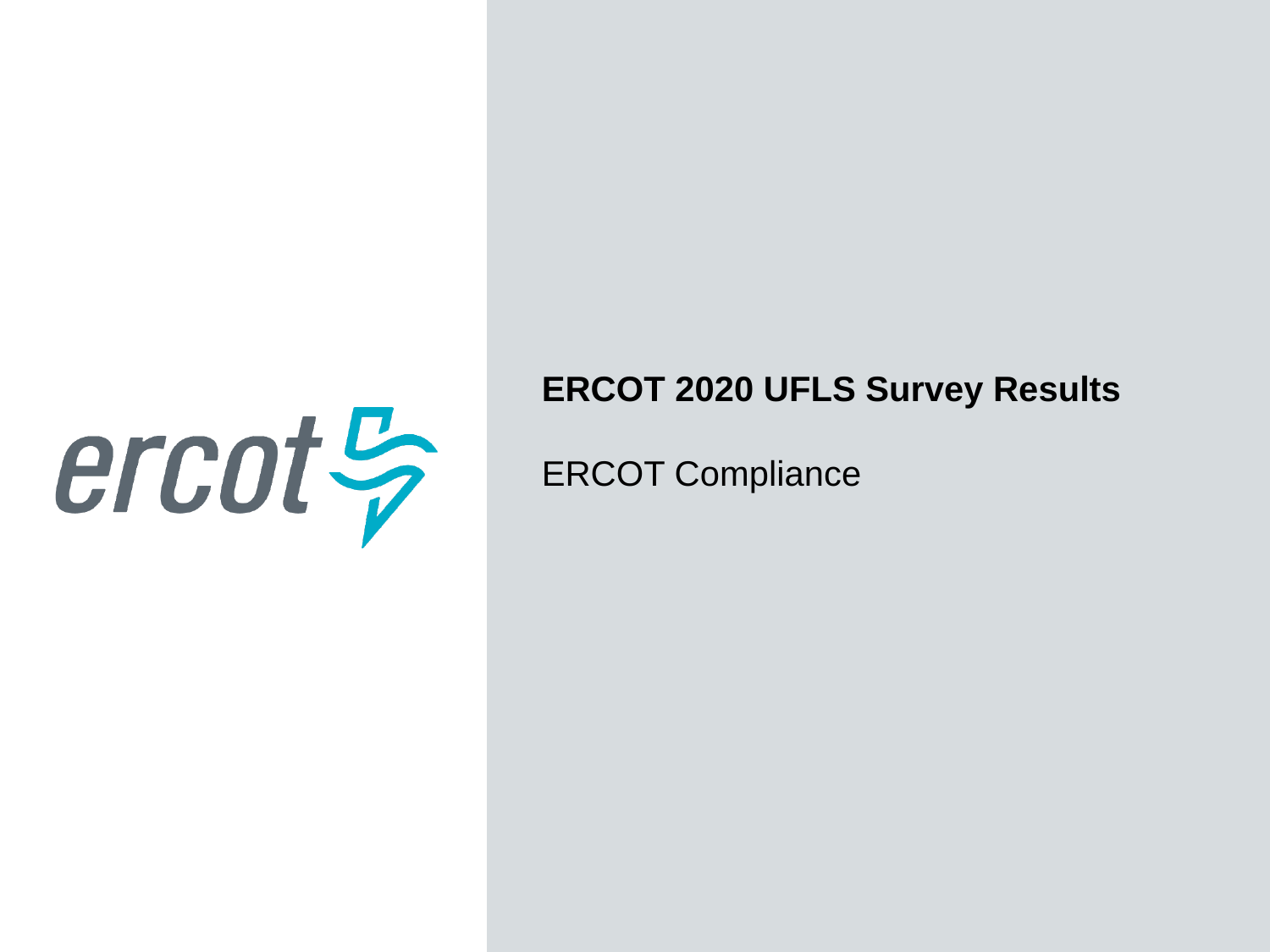

ERCOT 2020 UFLS Survey Results

ERCOT Compliance